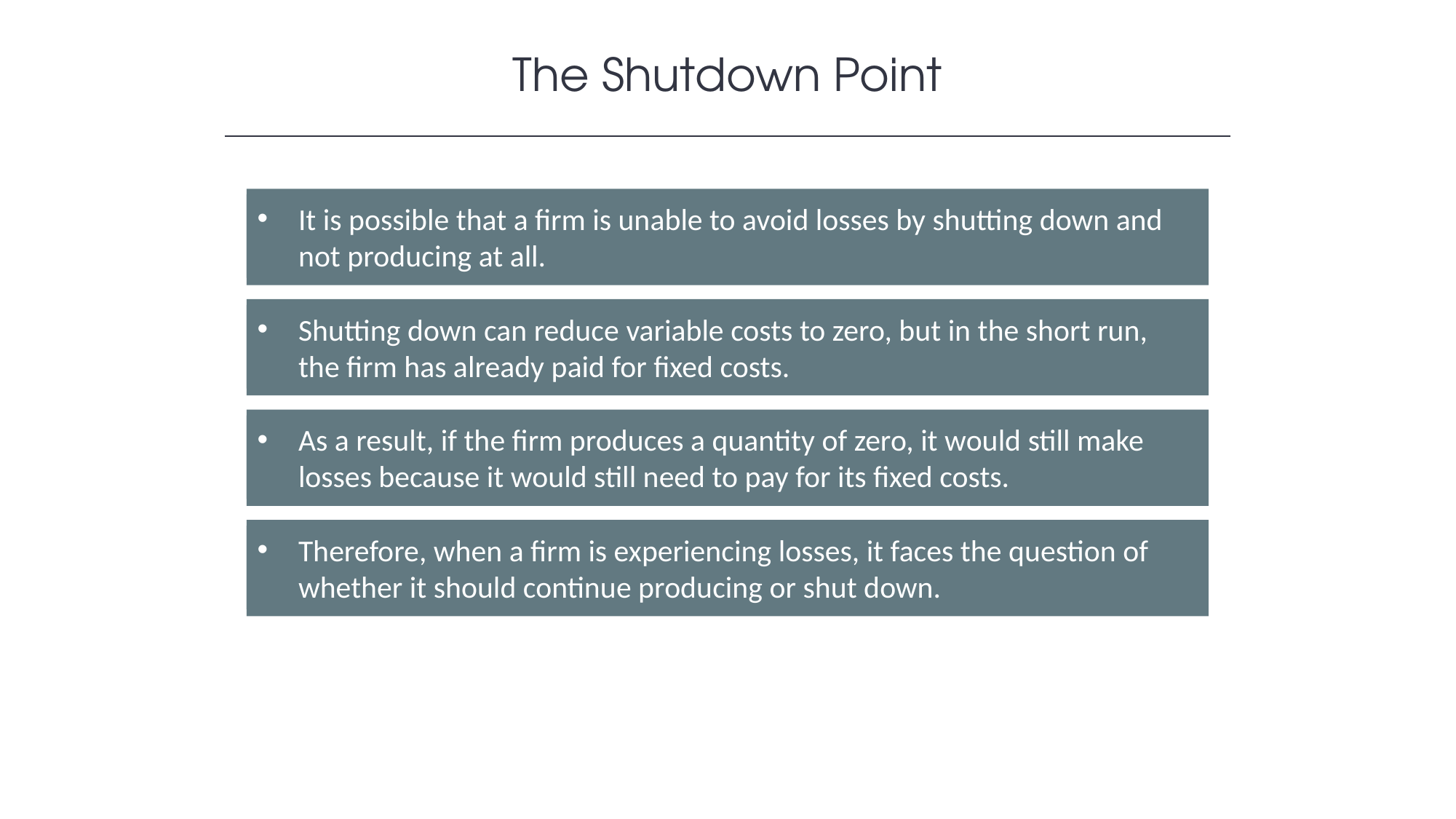

The Shutdown Point

It is possible that a firm is unable to avoid losses by shutting down and not producing at all.

Shutting down can reduce variable costs to zero, but in the short run, the firm has already paid for fixed costs.

As a result, if the firm produces a quantity of zero, it would still make losses because it would still need to pay for its fixed costs.

Therefore, when a firm is experiencing losses, it faces the question of whether it should continue producing or shut down.